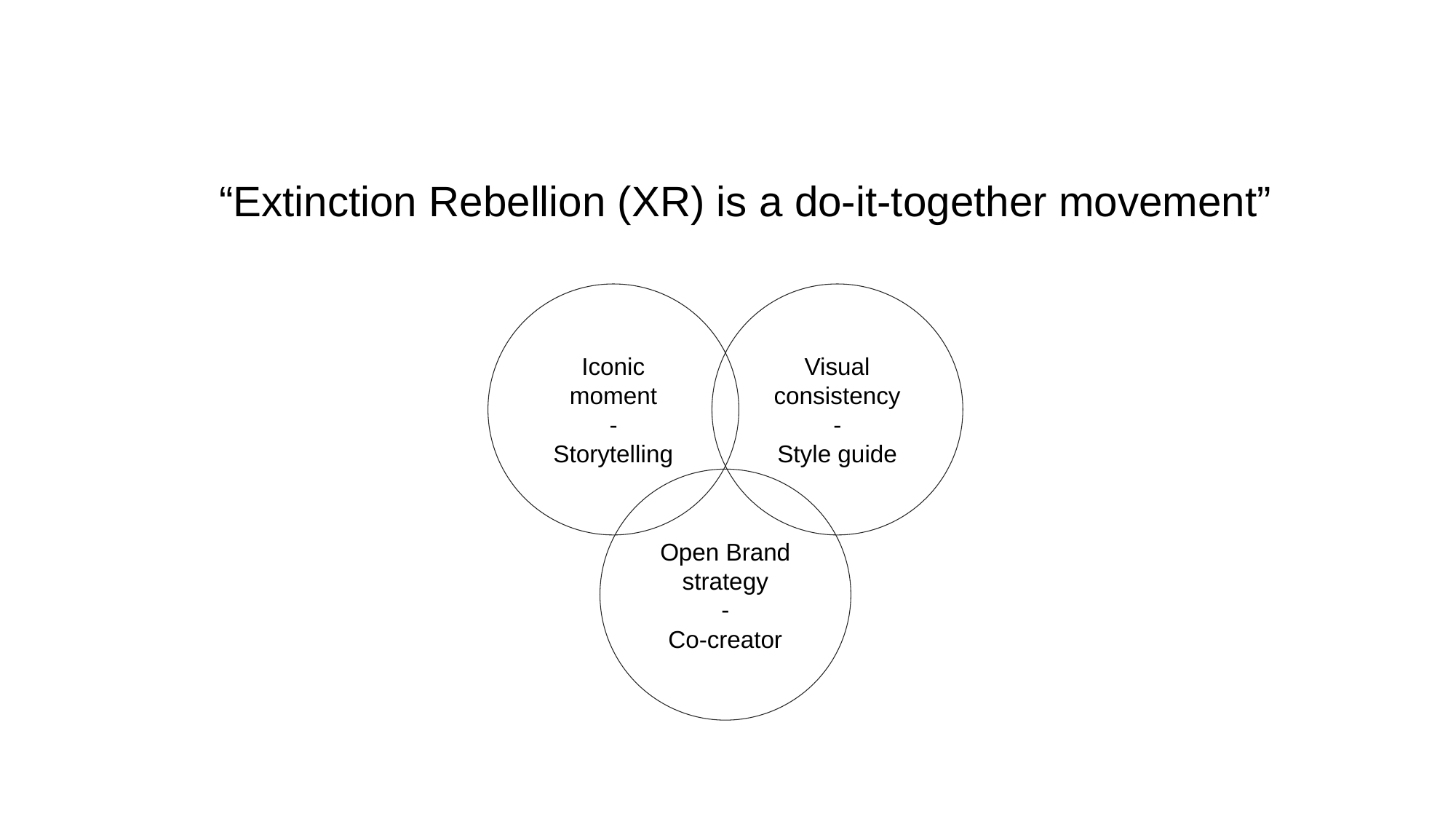

“Extinction Rebellion (XR) is a do-it-together movement”
Visual consistency
-
Style guide
Iconic moment
-
Storytelling
Open Brand strategy
-
Co-creator